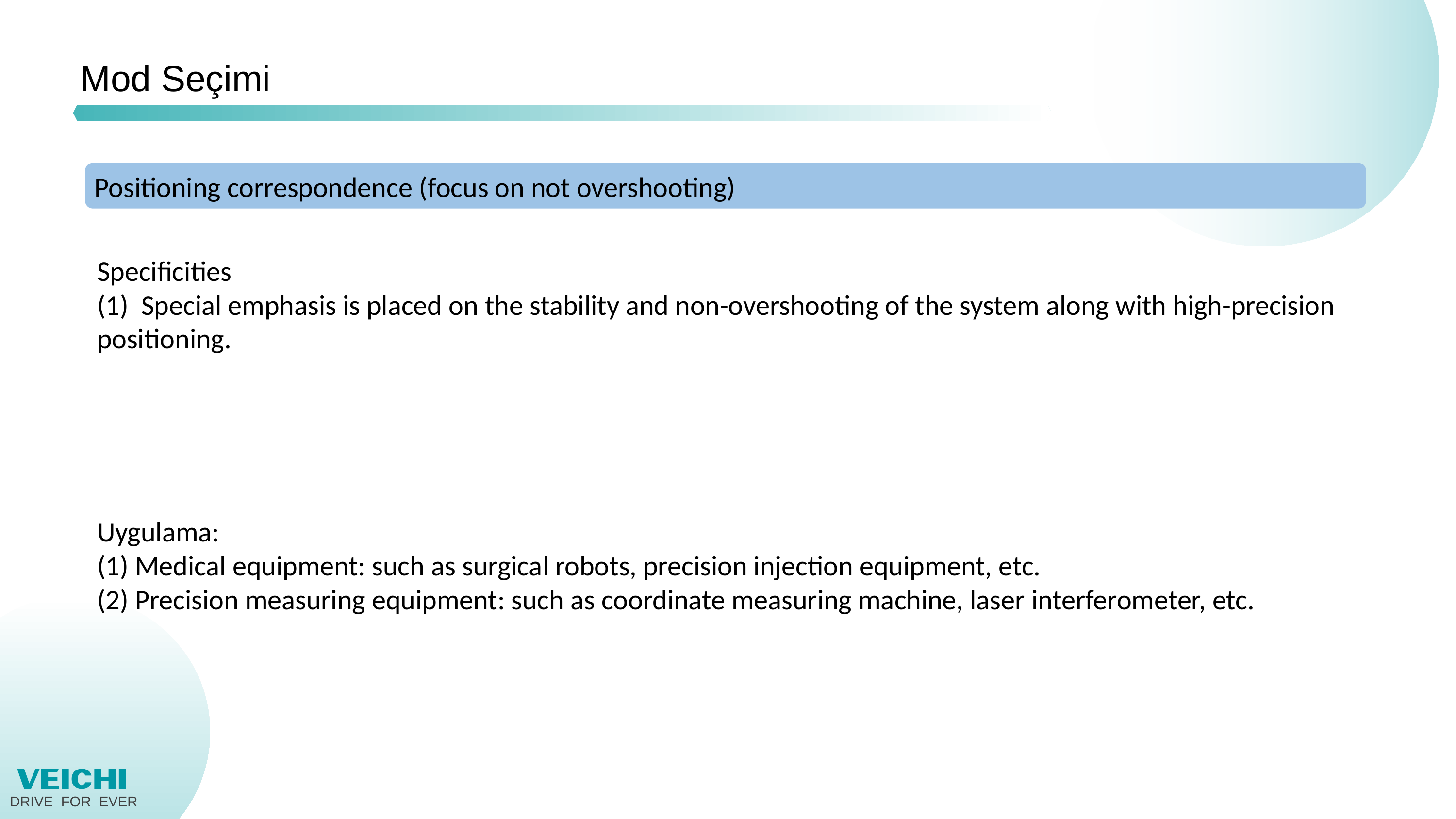

# Mod Seçimi
Positioning correspondence (focus on not overshooting)
Specificities
(1)  Special emphasis is placed on the stability and non-overshooting of the system along with high-precision positioning.

Uygulama:
(1) Medical equipment: such as surgical robots, precision injection equipment, etc.
(2) Precision measuring equipment: such as coordinate measuring machine, laser interferometer, etc.